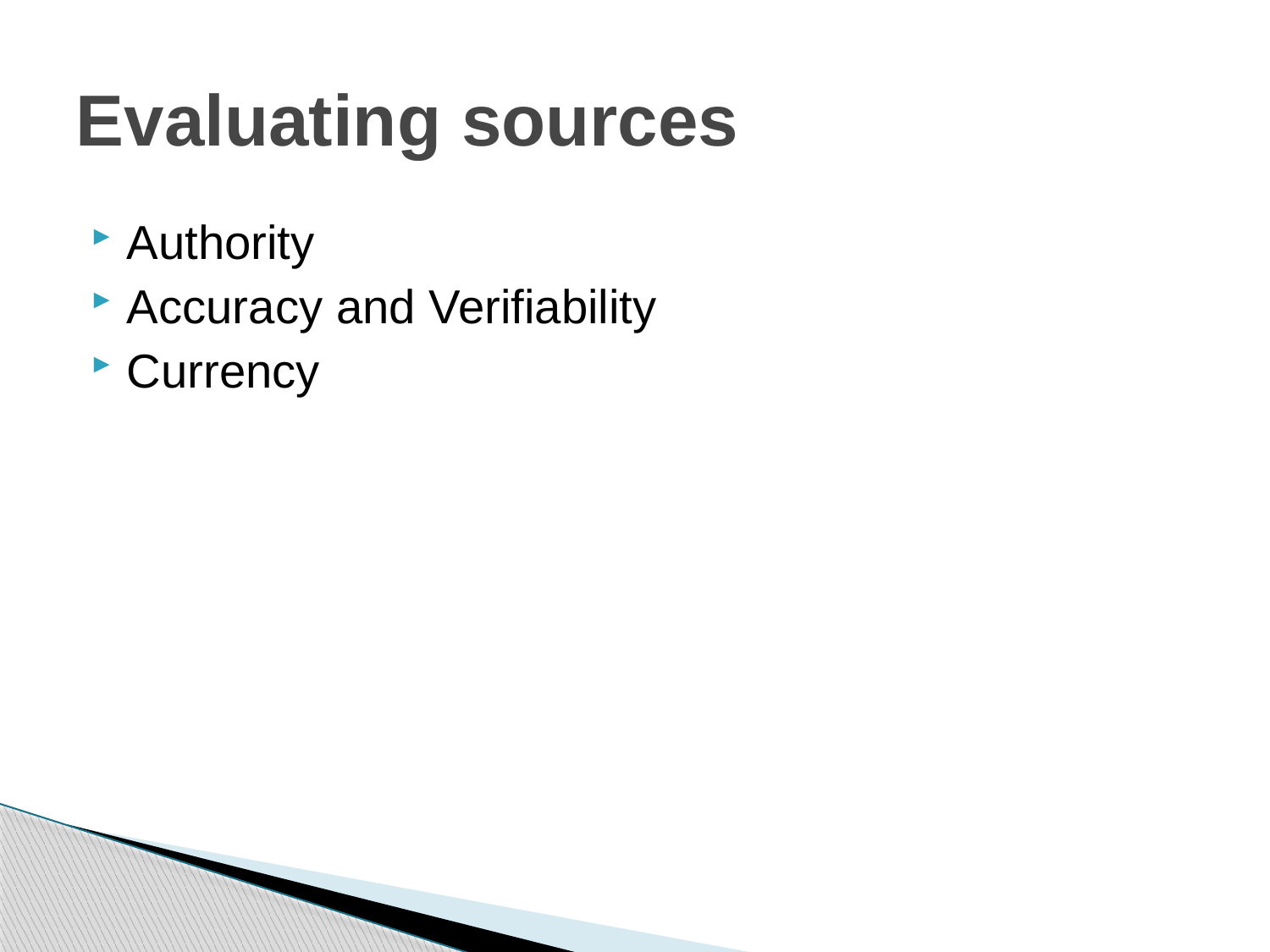

# Evaluating sources
Authority
Accuracy and Verifiability
Currency